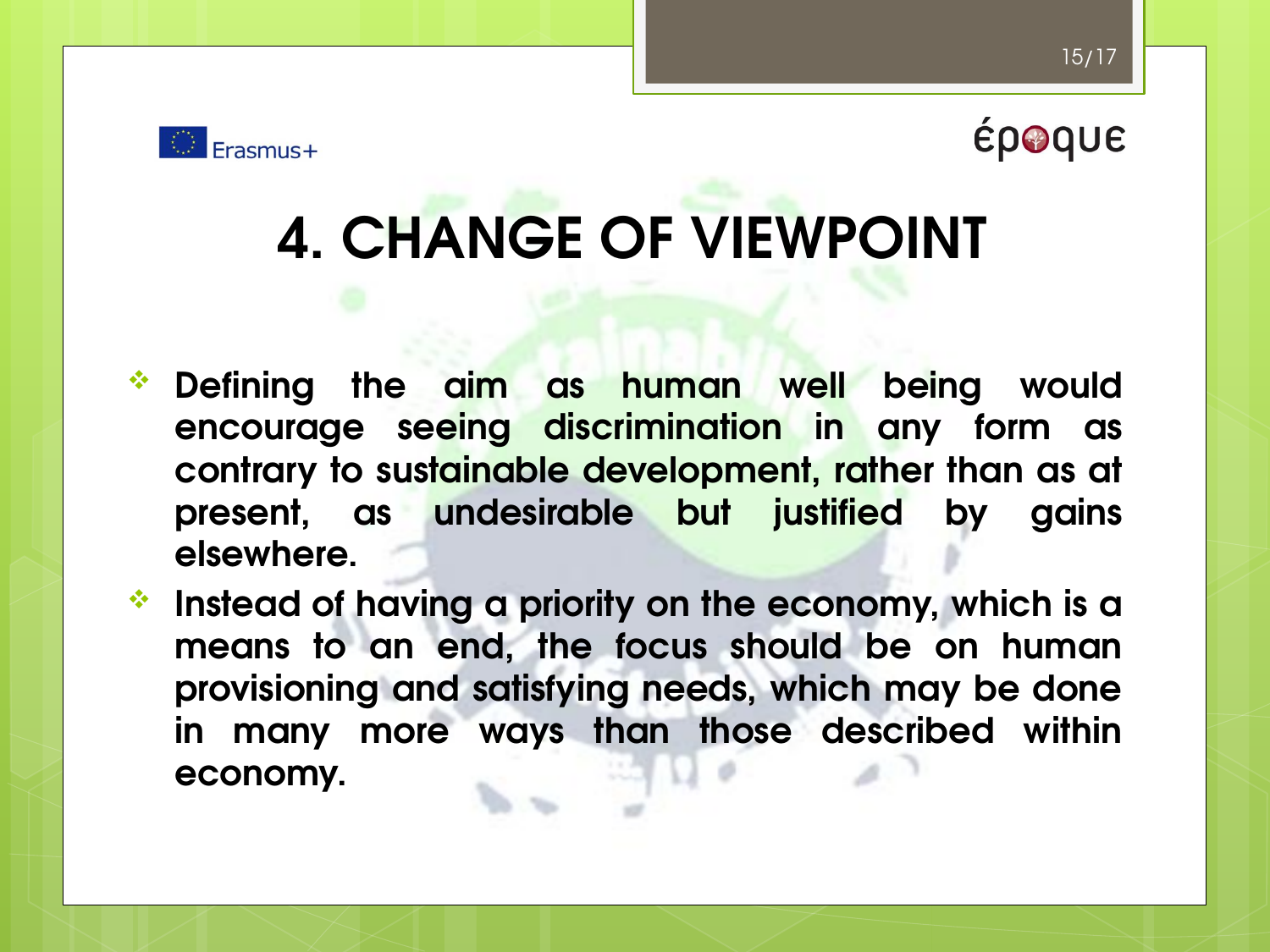

15/17
# 4. CHANGE OF VIEWPOINT
Defining the aim as human well being would encourage seeing discrimination in any form as contrary to sustainable development, rather than as at present, as undesirable but justified by gains elsewhere.
Instead of having a priority on the economy, which is a means to an end, the focus should be on human provisioning and satisfying needs, which may be done in many more ways than those described within economy.